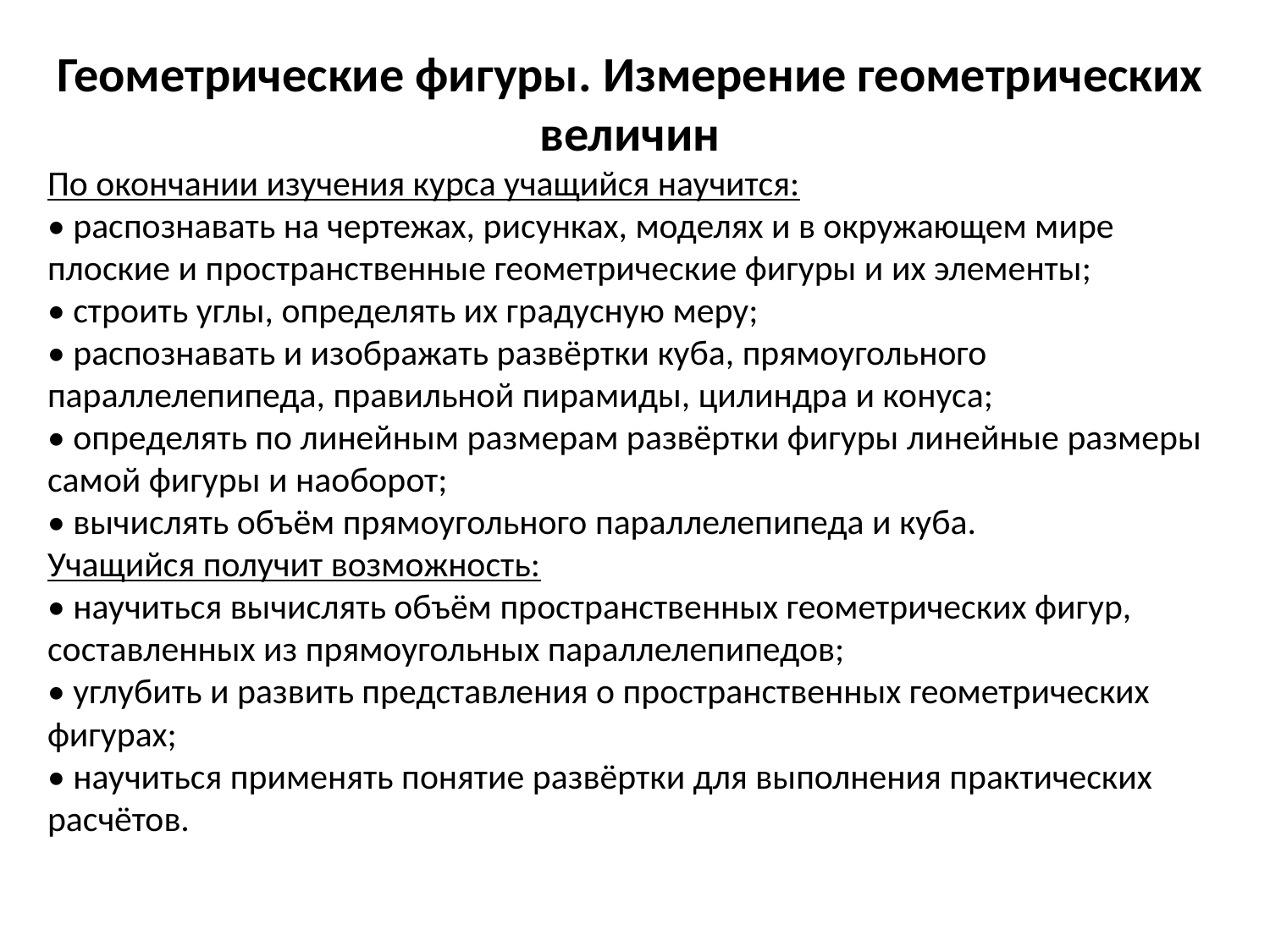

Геометрические фигуры. Измерение геометрических величин
По окончании изучения курса учащийся научится:
• распознавать на чертежах, рисунках, моделях и в окружающем мире плоские и пространственные геометрические фигуры и их элементы;
• строить углы, определять их градусную меру;
• распознавать и изображать развёртки куба, прямоугольного параллелепипеда, правильной пирамиды, цилиндра и конуса;
• определять по линейным размерам развёртки фигуры линейные размеры самой фигуры и наоборот;
• вычислять объём прямоугольного параллелепипеда и куба.
Учащийся получит возможность:
• научиться вычислять объём пространственных геометрических фигур, составленных из прямоугольных параллелепипедов;
• углубить и развить представления о пространственных геометрических фигурах;
• научиться применять понятие развёртки для выполнения практических расчётов.